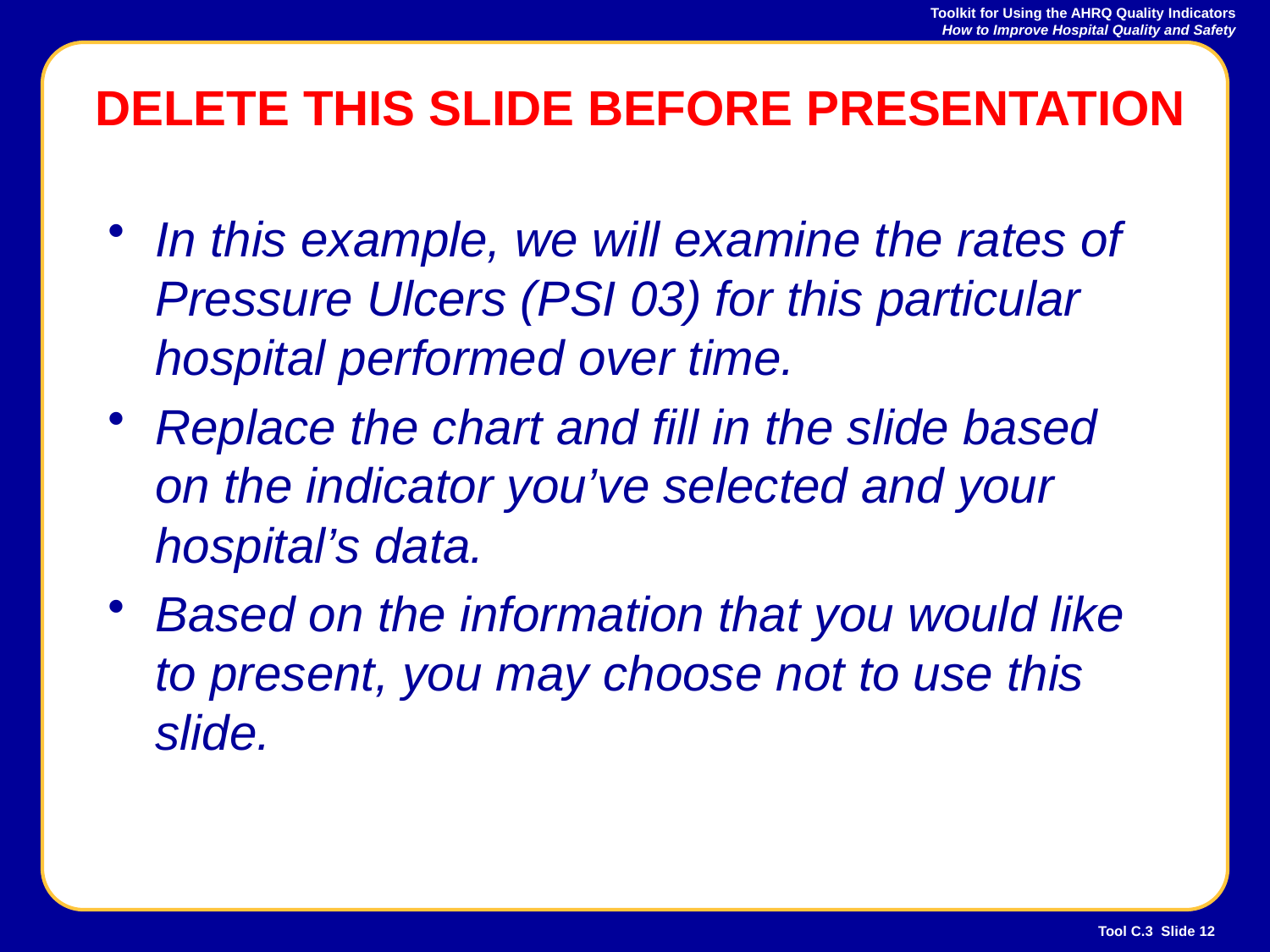

DELETE THIS SLIDE BEFORE PRESENTATION
In this example, we will examine the rates of Pressure Ulcers (PSI 03) for this particular hospital performed over time.
Replace the chart and fill in the slide based on the indicator you’ve selected and your hospital’s data.
Based on the information that you would like to present, you may choose not to use this slide.